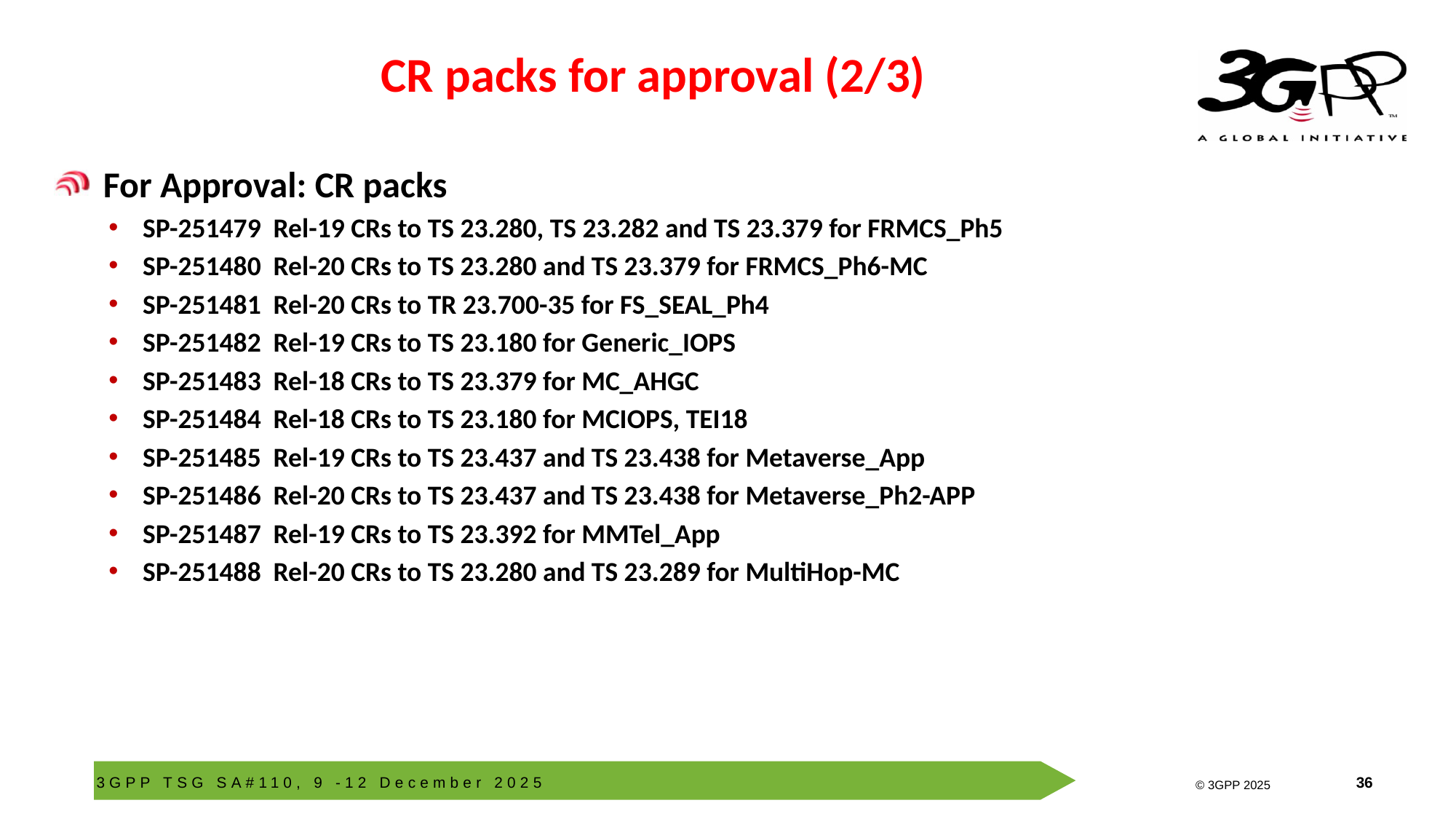

# CR packs for approval (2/3)
 For Approval: CR packs
SP-251479  Rel-19 CRs to TS 23.280, TS 23.282 and TS 23.379 for FRMCS_Ph5
SP-251480  Rel-20 CRs to TS 23.280 and TS 23.379 for FRMCS_Ph6-MC
SP-251481  Rel-20 CRs to TR 23.700-35 for FS_SEAL_Ph4
SP-251482  Rel-19 CRs to TS 23.180 for Generic_IOPS
SP-251483  Rel-18 CRs to TS 23.379 for MC_AHGC
SP-251484  Rel-18 CRs to TS 23.180 for MCIOPS, TEI18
SP-251485  Rel-19 CRs to TS 23.437 and TS 23.438 for Metaverse_App
SP-251486  Rel-20 CRs to TS 23.437 and TS 23.438 for Metaverse_Ph2-APP
SP-251487  Rel-19 CRs to TS 23.392 for MMTel_App
SP-251488  Rel-20 CRs to TS 23.280 and TS 23.289 for MultiHop-MC